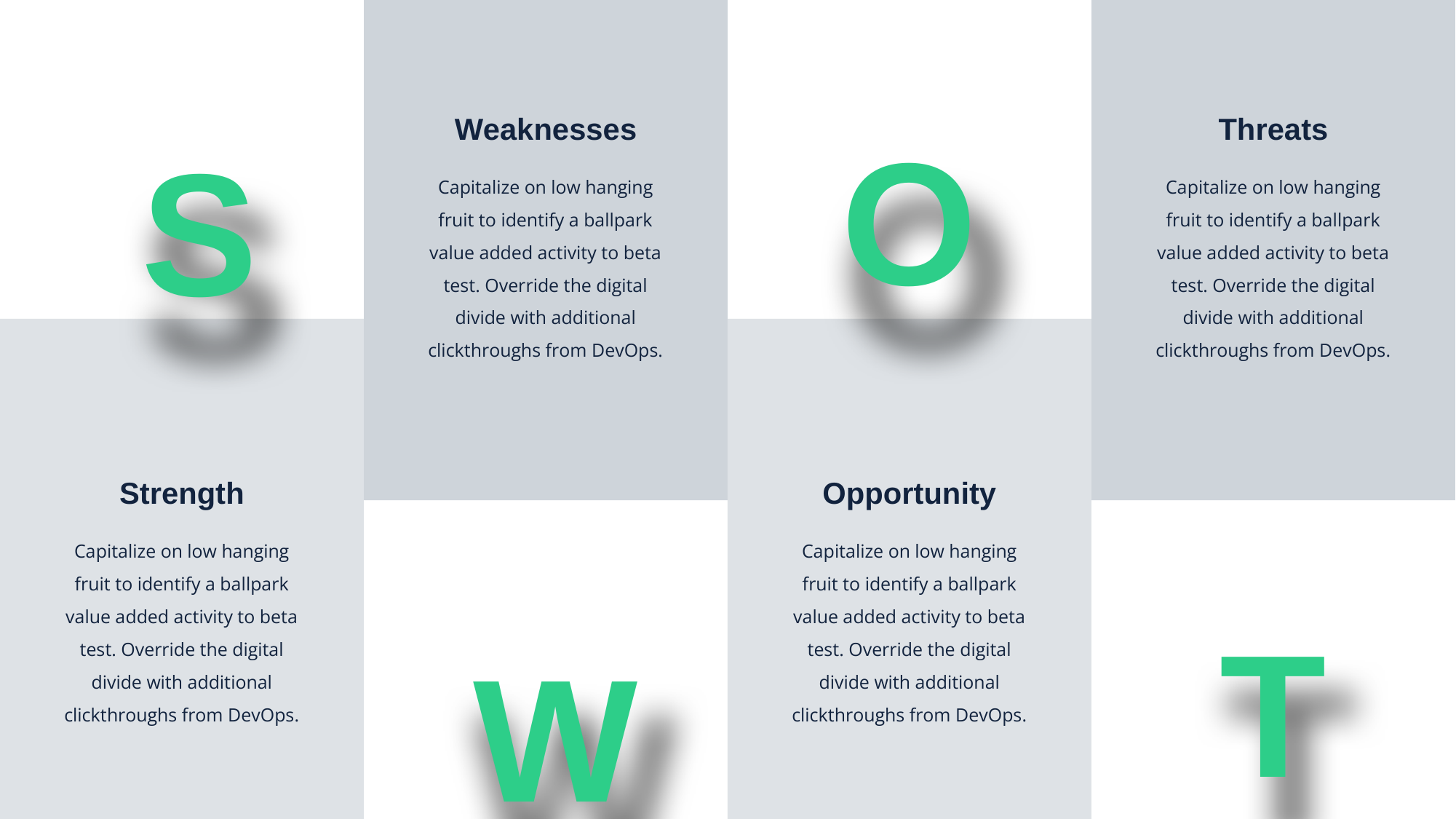

O
S
Weaknesses
Threats
Capitalize on low hanging fruit to identify a ballpark value added activity to beta test. Override the digital divide with additional clickthroughs from DevOps.
Capitalize on low hanging fruit to identify a ballpark value added activity to beta test. Override the digital divide with additional clickthroughs from DevOps.

Strength
Opportunity
T
W
Capitalize on low hanging fruit to identify a ballpark value added activity to beta test. Override the digital divide with additional clickthroughs from DevOps.
Capitalize on low hanging fruit to identify a ballpark value added activity to beta test. Override the digital divide with additional clickthroughs from DevOps.